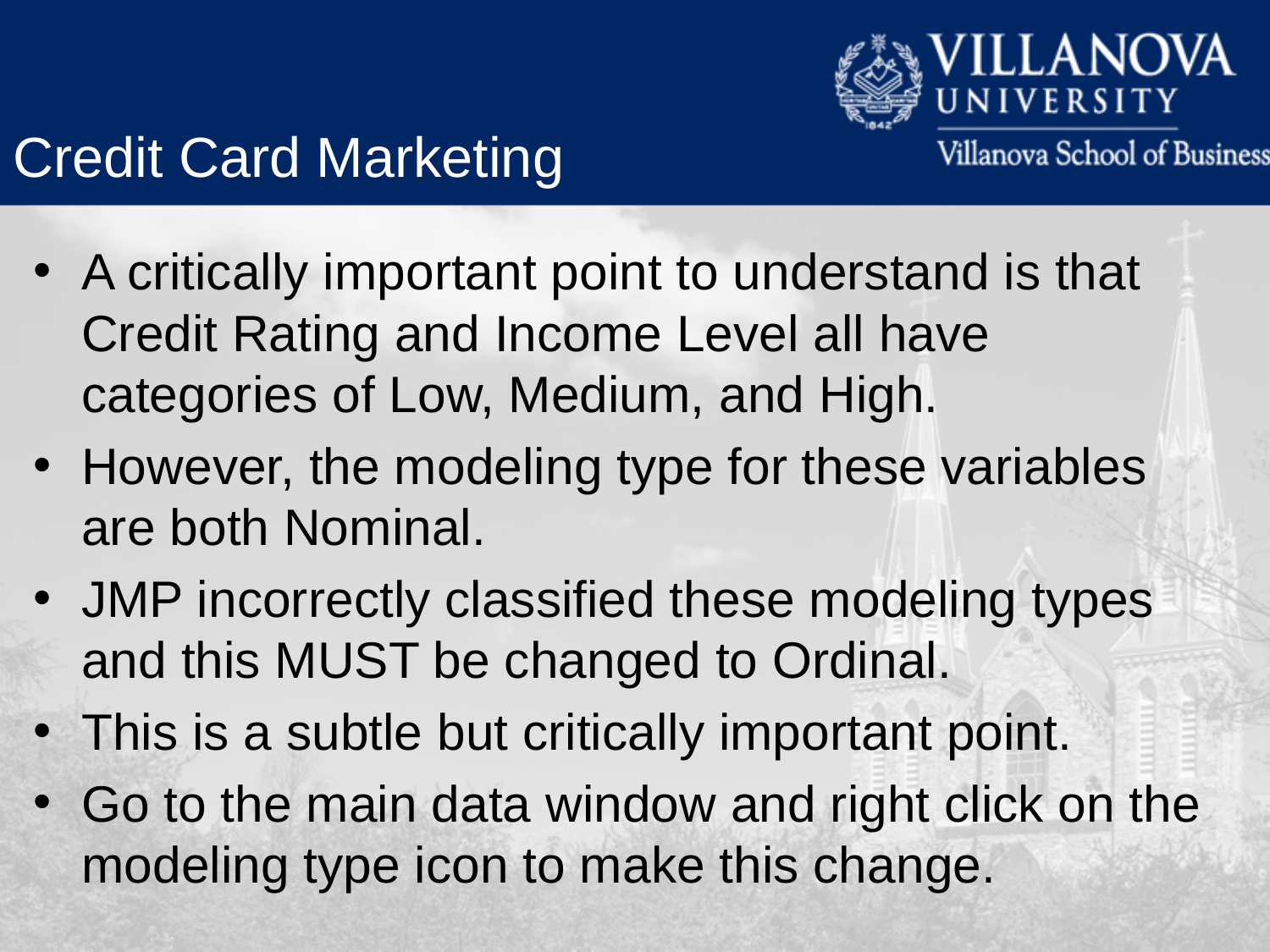

Credit Card Marketing
A critically important point to understand is that Credit Rating and Income Level all have categories of Low, Medium, and High.
However, the modeling type for these variables are both Nominal.
JMP incorrectly classified these modeling types and this MUST be changed to Ordinal.
This is a subtle but critically important point.
Go to the main data window and right click on the modeling type icon to make this change.